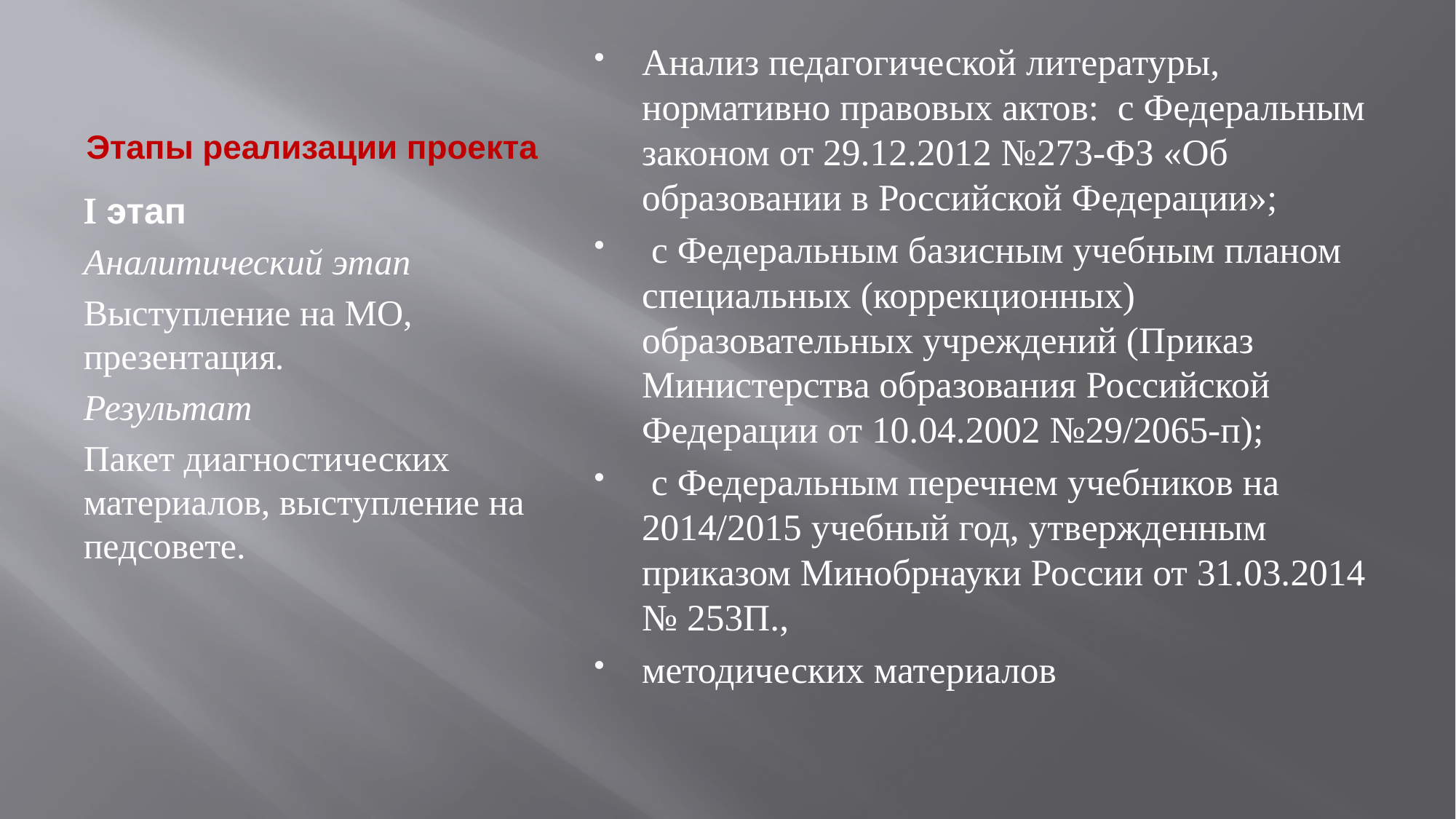

# Этапы реализации проекта
Анализ педагогической литературы, нормативно правовых актов:  с Федеральным законом от 29.12.2012 №273-ФЗ «Об образовании в Российской Федерации»;
 с Федеральным базисным учебным планом специальных (коррекционных) образовательных учреждений (Приказ Министерства образования Российской Федерации от 10.04.2002 №29/2065-п);
 с Федеральным перечнем учебников на 2014/2015 учебный год, утвержденным приказом Минобрнауки России от 31.03.2014 № 253П.,
методических материалов
I этап
Аналитический этап
Выступление на МО, презентация.
Результат
Пакет диагностических материалов, выступление на педсовете.